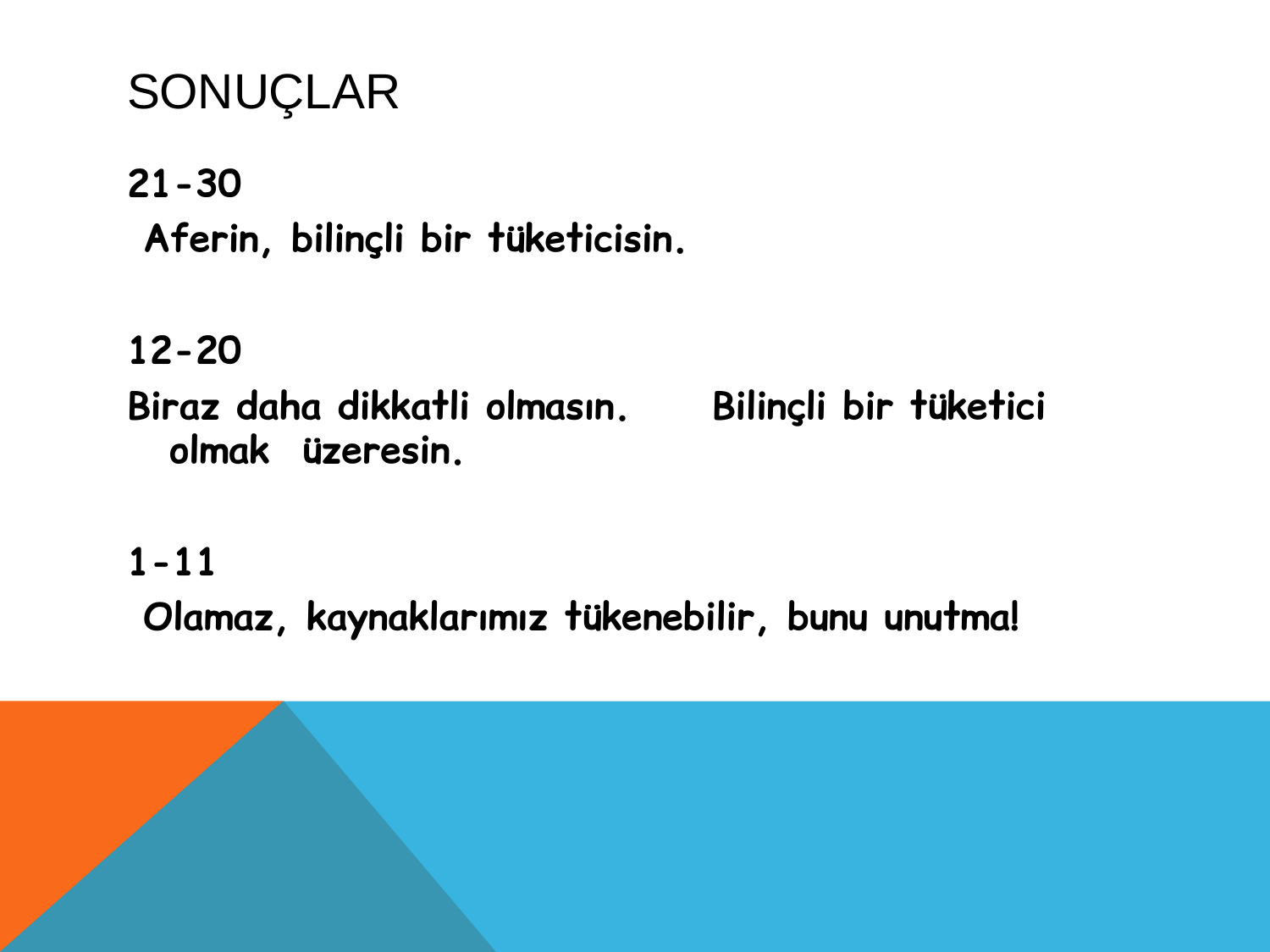

# sonuçlar
21-30
 Aferin, bilinçli bir tüketicisin.

12-20
Biraz daha dikkatli olmasın.     Bilinçli bir tüketici olmak  üzeresin.

1-11
 Olamaz, kaynaklarımız tükenebilir, bunu unutma!